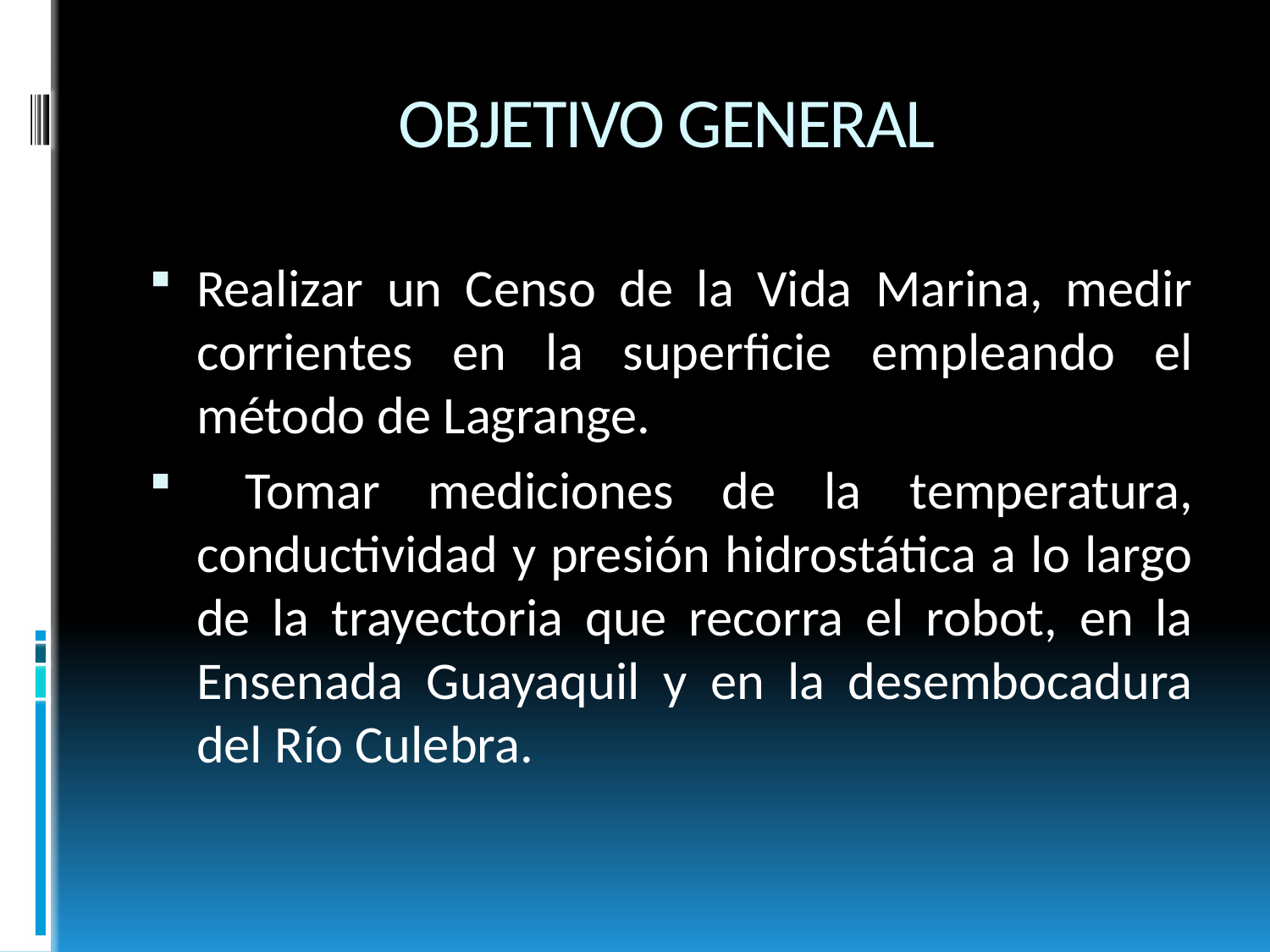

# OBJETIVO GENERAL
Realizar un Censo de la Vida Marina, medir corrientes en la superficie empleando el método de Lagrange.
 Tomar mediciones de la temperatura, conductividad y presión hidrostática a lo largo de la trayectoria que recorra el robot, en la Ensenada Guayaquil y en la desembocadura del Río Culebra.